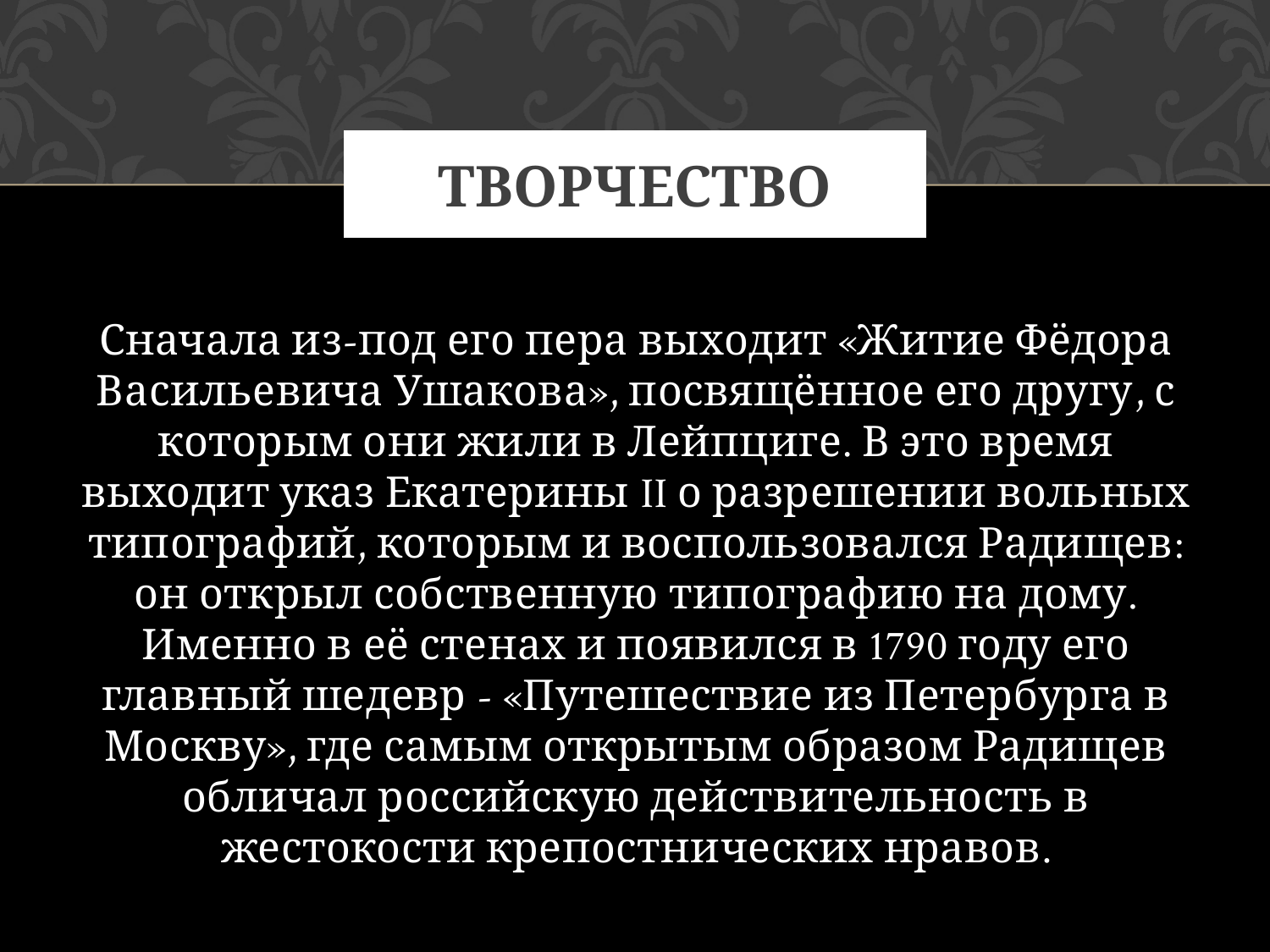

# творчество
Сначала из-под его пера выходит «Житие Фёдора Васильевича Ушакова», посвящённое его другу, с которым они жили в Лейпциге. В это время выходит указ Екатерины II о разрешении вольных типографий, которым и воспользовался Радищев: он открыл собственную типографию на дому. Именно в её стенах и появился в 1790 году его главный шедевр - «Путешествие из Петербурга в Москву», где самым открытым образом Радищев обличал российскую действительность в жестокости крепостнических нравов.